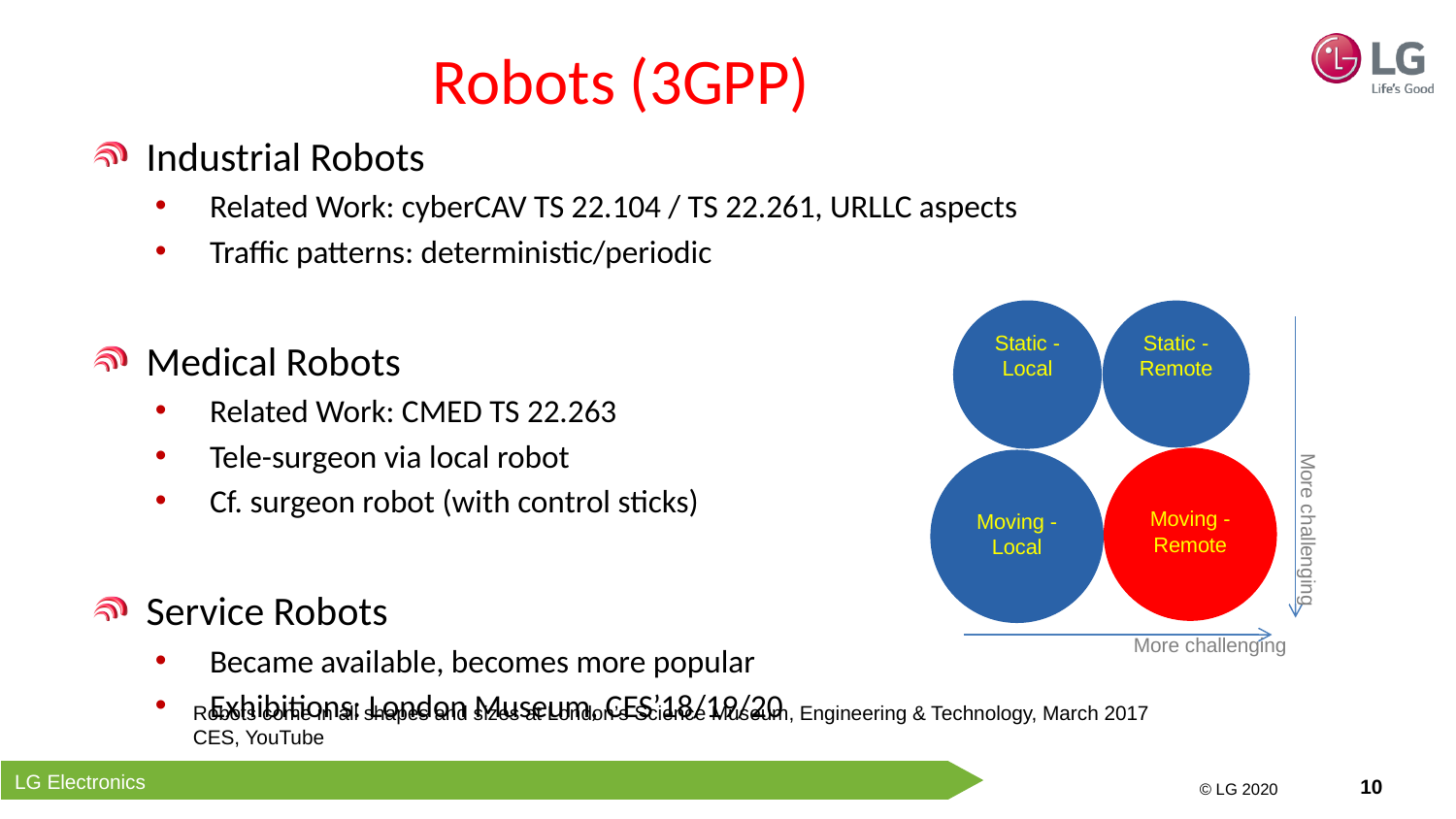

# Robots (3GPP)
Industrial Robots
Related Work: cyberCAV TS 22.104 / TS 22.261, URLLC aspects
Traffic patterns: deterministic/periodic

Medical Robots
Related Work: CMED TS 22.263
Tele-surgeon via local robot
Cf. surgeon robot (with control sticks)

Service Robots
Became available, becomes more popular
Exhibitions: London Museum, CES’18/19/20
Static - Local
Static - Remote

Moving - Remote

Moving - Local
More challenging
More challenging
Robots come in all shapes and sizes at London’s Science Museum, Engineering & Technology, March 2017
CES, YouTube